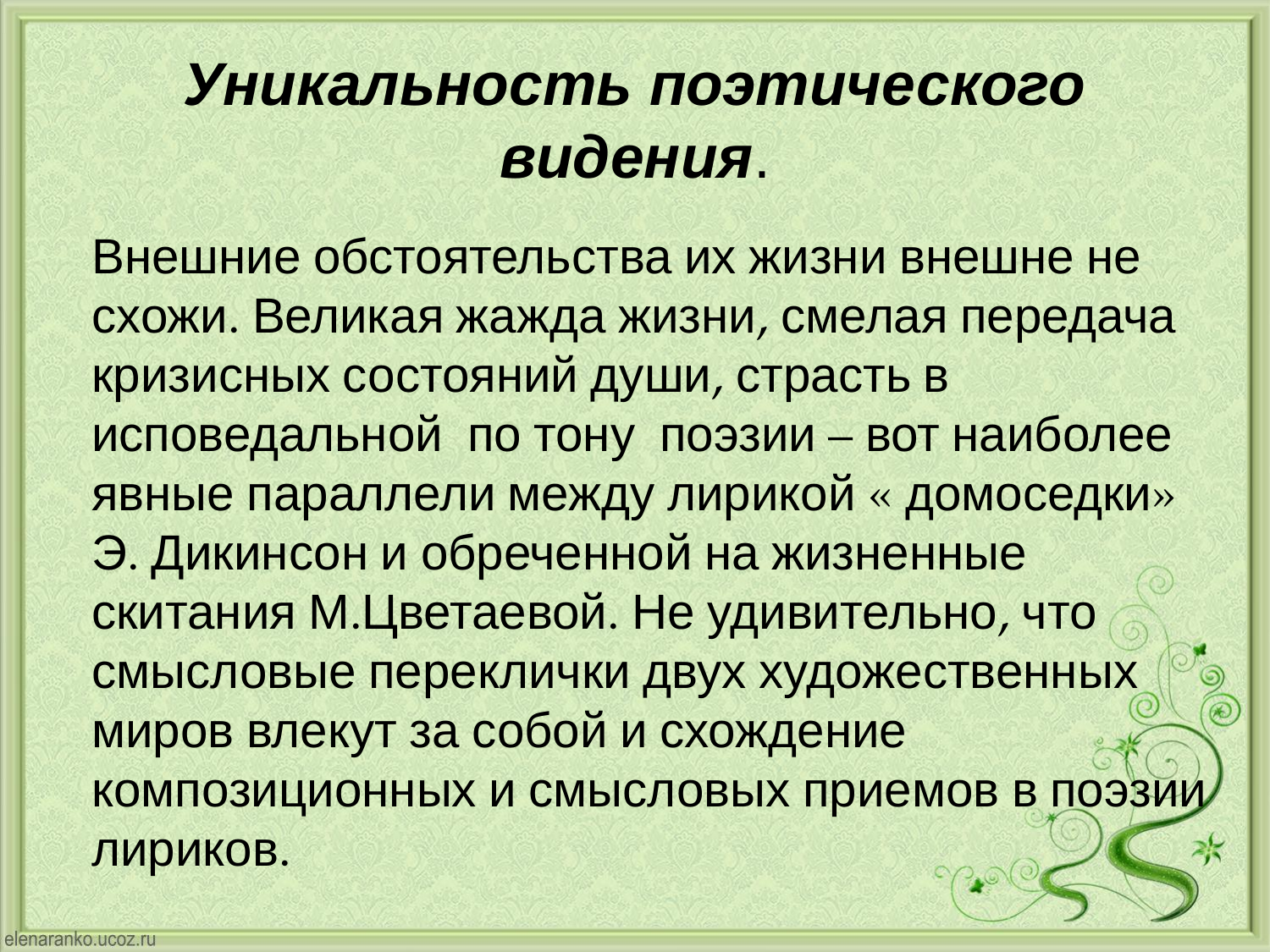

# Уникальность поэтического видения.
Внешние обстоятельства их жизни внешне не схожи. Великая жажда жизни, смелая передача кризисных состояний души, страсть в исповедальной  по тону  поэзии – вот наиболее явные параллели между лирикой « домоседки» Э. Дикинсон и обреченной на жизненные скитания М.Цветаевой. Не удивительно, что смысловые переклички двух художественных миров влекут за собой и схождение композиционных и смысловых приемов в поэзии лириков.